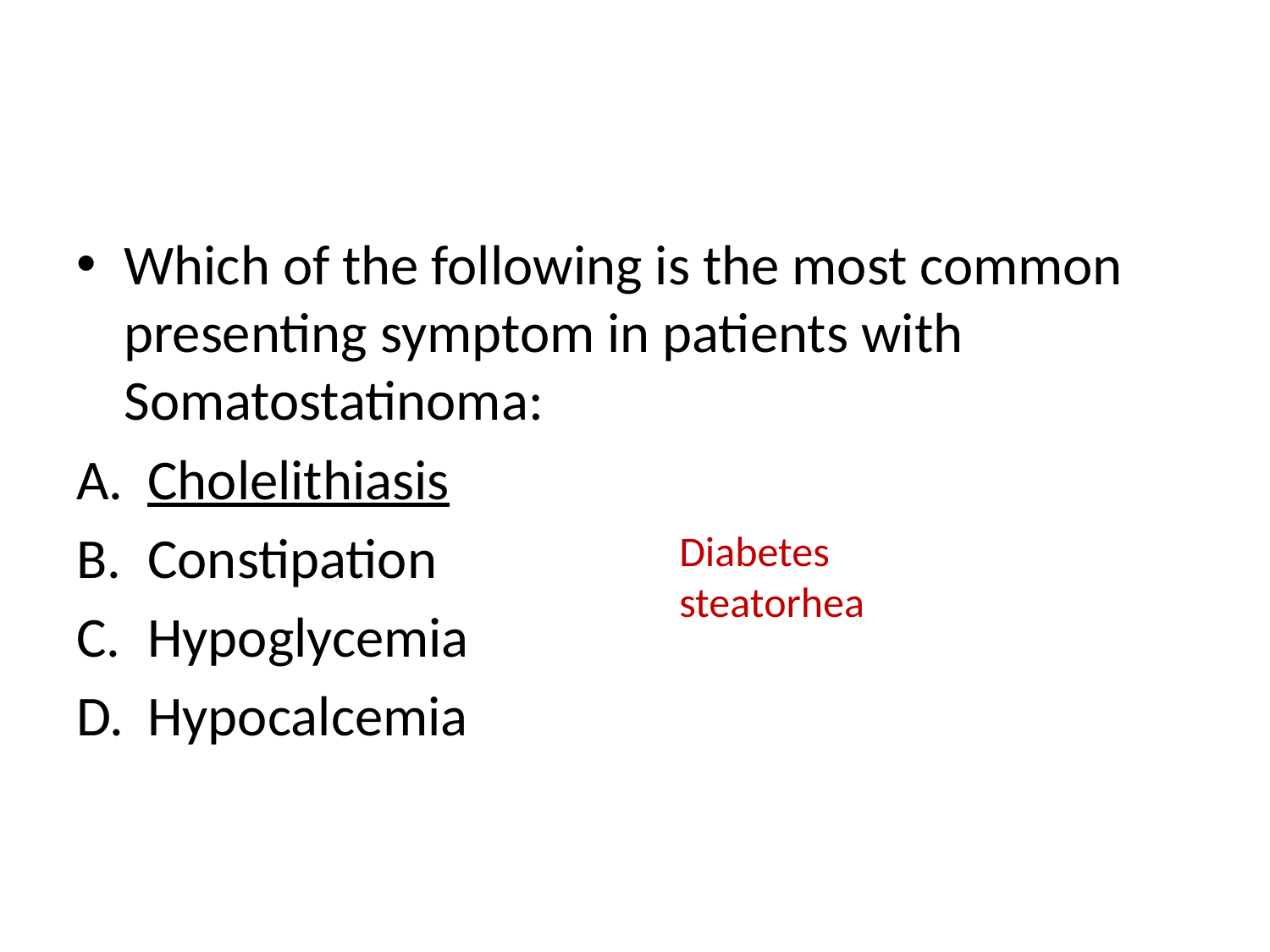

#
Which of the following is the most common presenting symptom in patients with Somatostatinoma:
Cholelithiasis
Constipation
Hypoglycemia
Hypocalcemia
Diabetes
steatorhea